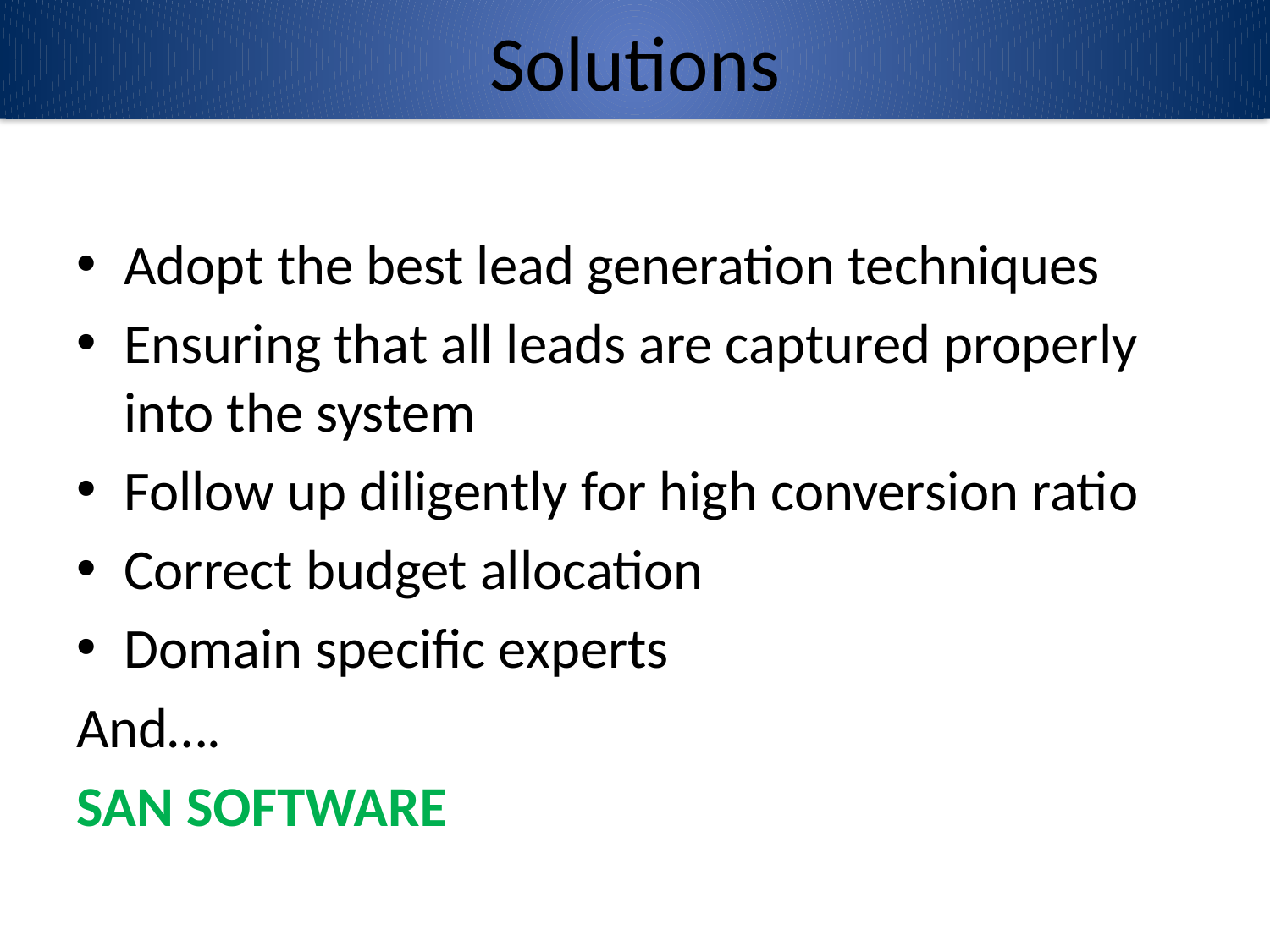

Solutions
Adopt the best lead generation techniques
Ensuring that all leads are captured properly into the system
Follow up diligently for high conversion ratio
Correct budget allocation
Domain specific experts
And….
SAN SOFTWARE